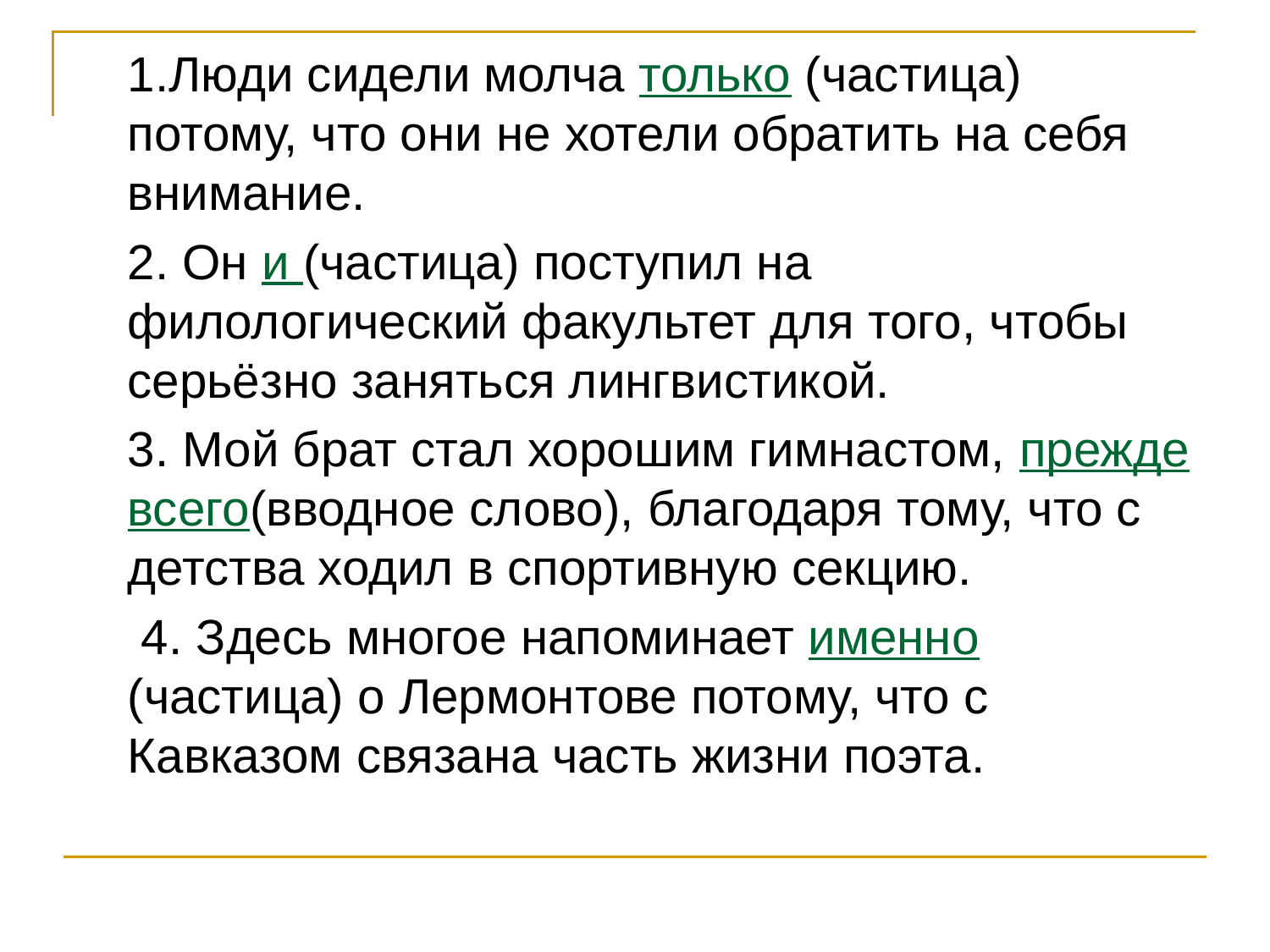

1.Люди сидели молча только (частица) потому, что они не хотели обратить на себя внимание.
2. Он и (частица) поступил на филологический факультет для того, чтобы серьёзно заняться лингвистикой.
3. Мой брат стал хорошим гимнастом, прежде всего(вводное слово), благодаря тому, что с детства ходил в спортивную секцию.
 4. Здесь многое напоминает именно (частица) о Лермонтове потому, что с Кавказом связана часть жизни поэта.